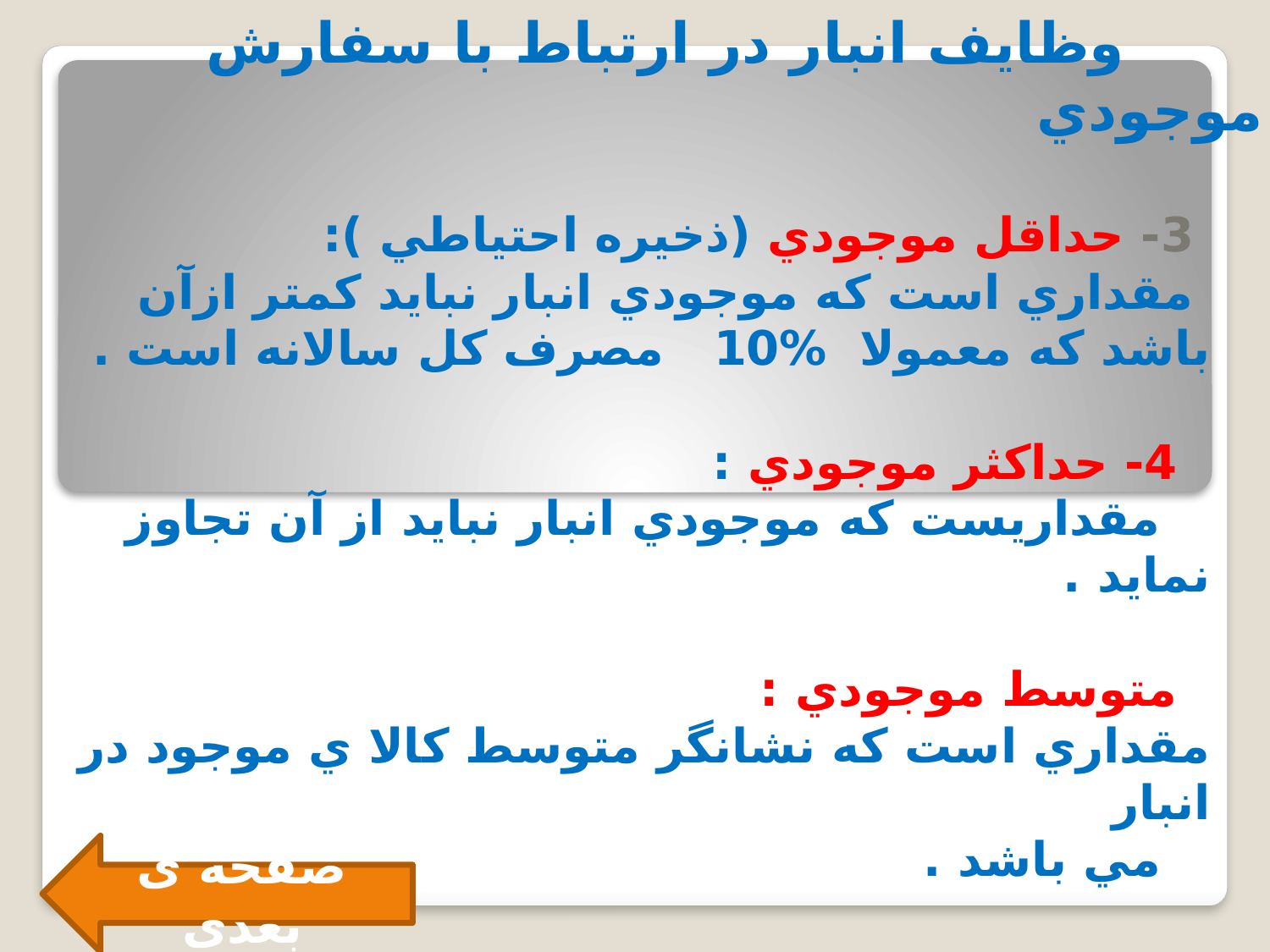

# وظايف انبار در ارتباط با سفارش موجودي

 3- حداقل موجودي (ذخيره احتياطي ):
 مقداري است كه موجودي انبار نبايد كمتر ازآن باشد كه معمولا  %10   مصرف كل سالانه است .

  4- حداكثر موجودي :
   مقداريست كه موجودي انبار نبايد از آن تجاوز نمايد .

  متوسط موجودي :
مقداري است كه نشانگر متوسط كالا ي موجود در انبار
   مي باشد .

صفحه ی بعدی